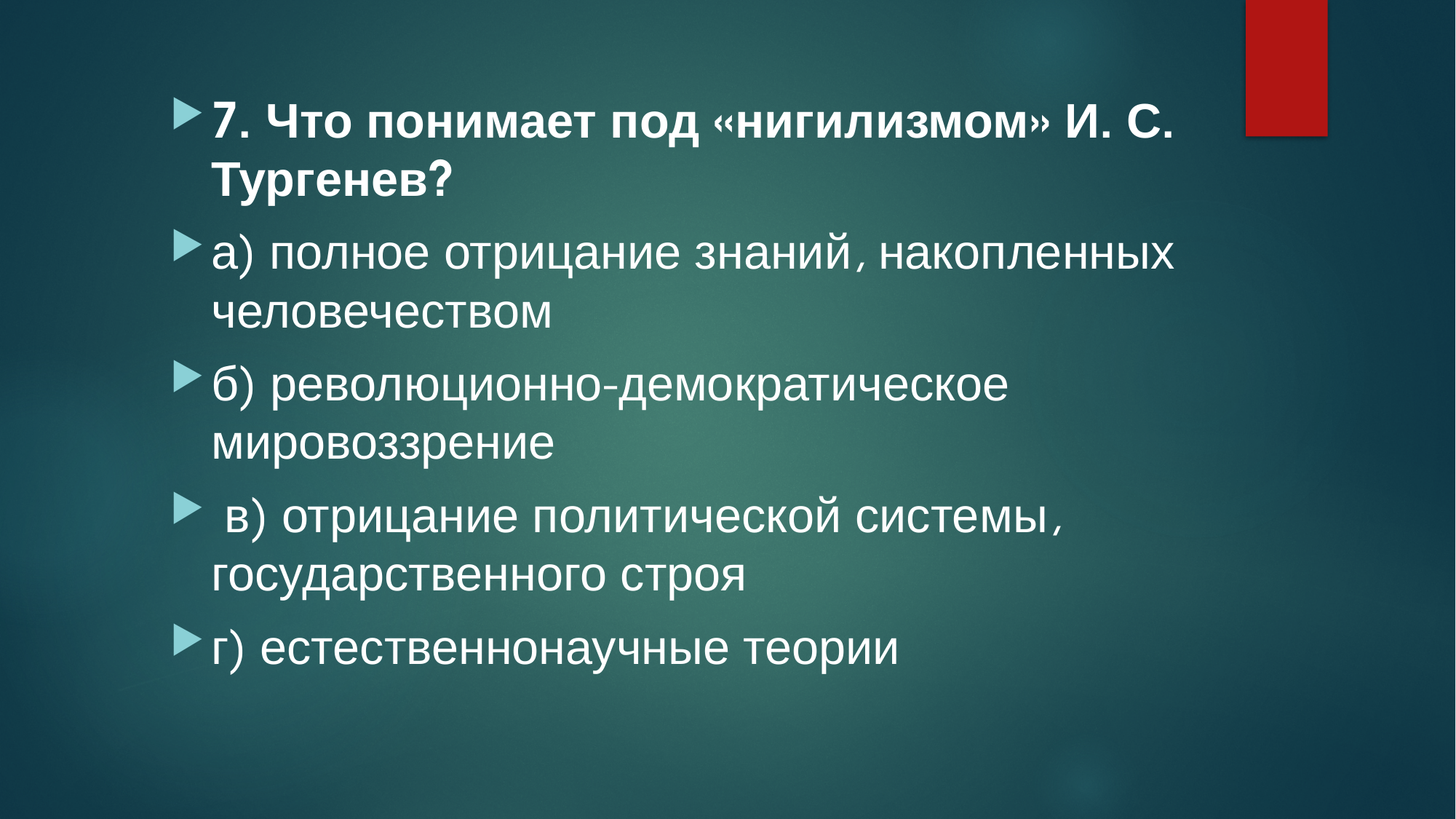

7. Что понимает под «нигилизмом» И. С. Тургенев?
а) полное отрицание знаний, накопленных человечеством
б) революционно-демократическое мировоззрение
 в) отрицание политической системы, государственного строя
г) естественнонаучные теории